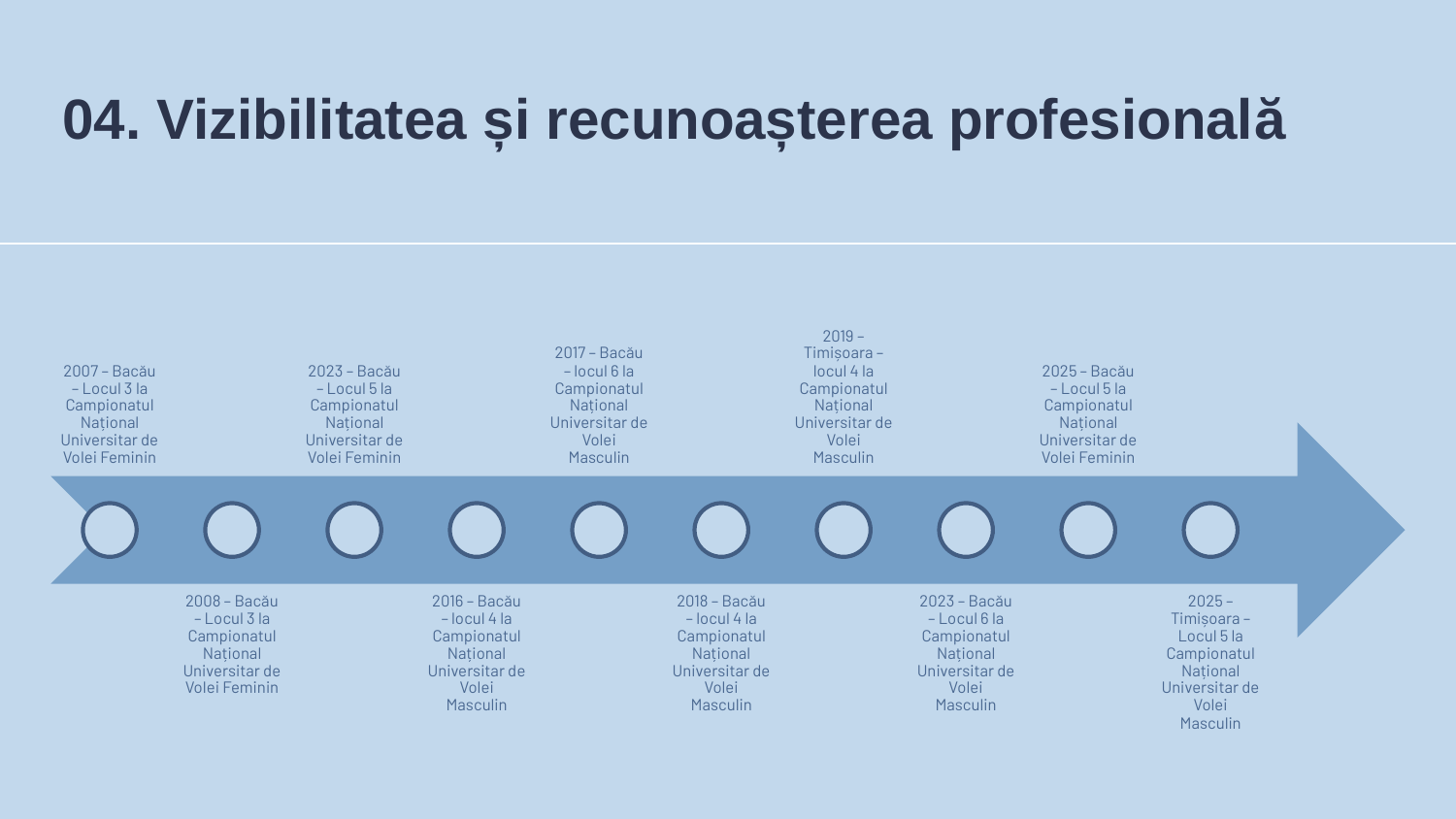

# 04. Vizibilitatea și recunoașterea profesională
2007 – Bacău – Locul 3 la Campionatul Național Universitar de Volei Feminin
2008 – Bacău – Locul 3 la Campionatul Național Universitar de Volei Feminin
2023 – Bacău – Locul 5 la Campionatul Național Universitar de Volei Feminin
2016 – Bacău – locul 4 la Campionatul Național Universitar de Volei Masculin
2017 – Bacău – locul 6 la Campionatul Național Universitar de Volei Masculin
2018 – Bacău – locul 4 la Campionatul Național Universitar de Volei Masculin
2019 – Timișoara – locul 4 la Campionatul Național Universitar de Volei Masculin
2023 – Bacău – Locul 6 la Campionatul Național Universitar de Volei Masculin
2025 – Bacău – Locul 5 la Campionatul Național Universitar de Volei Feminin
2025 – Timișoara – Locul 5 la Campionatul Național Universitar de Volei Masculin